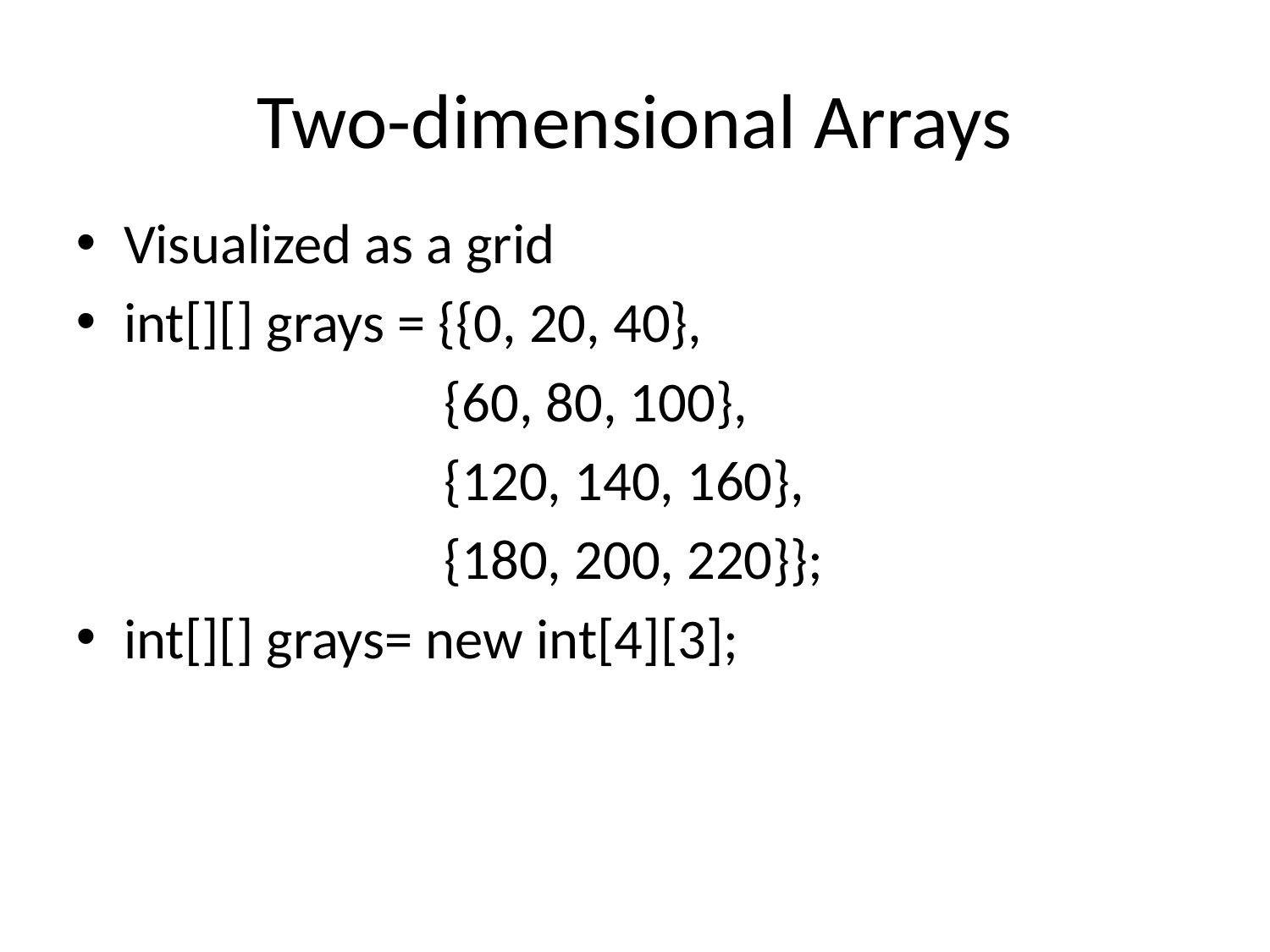

# Two-dimensional Arrays
Visualized as a grid
int[][] grays = {{0, 20, 40},
                             {60, 80, 100},
                             {120, 140, 160},
                             {180, 200, 220}};
int[][] grays= new int[4][3];